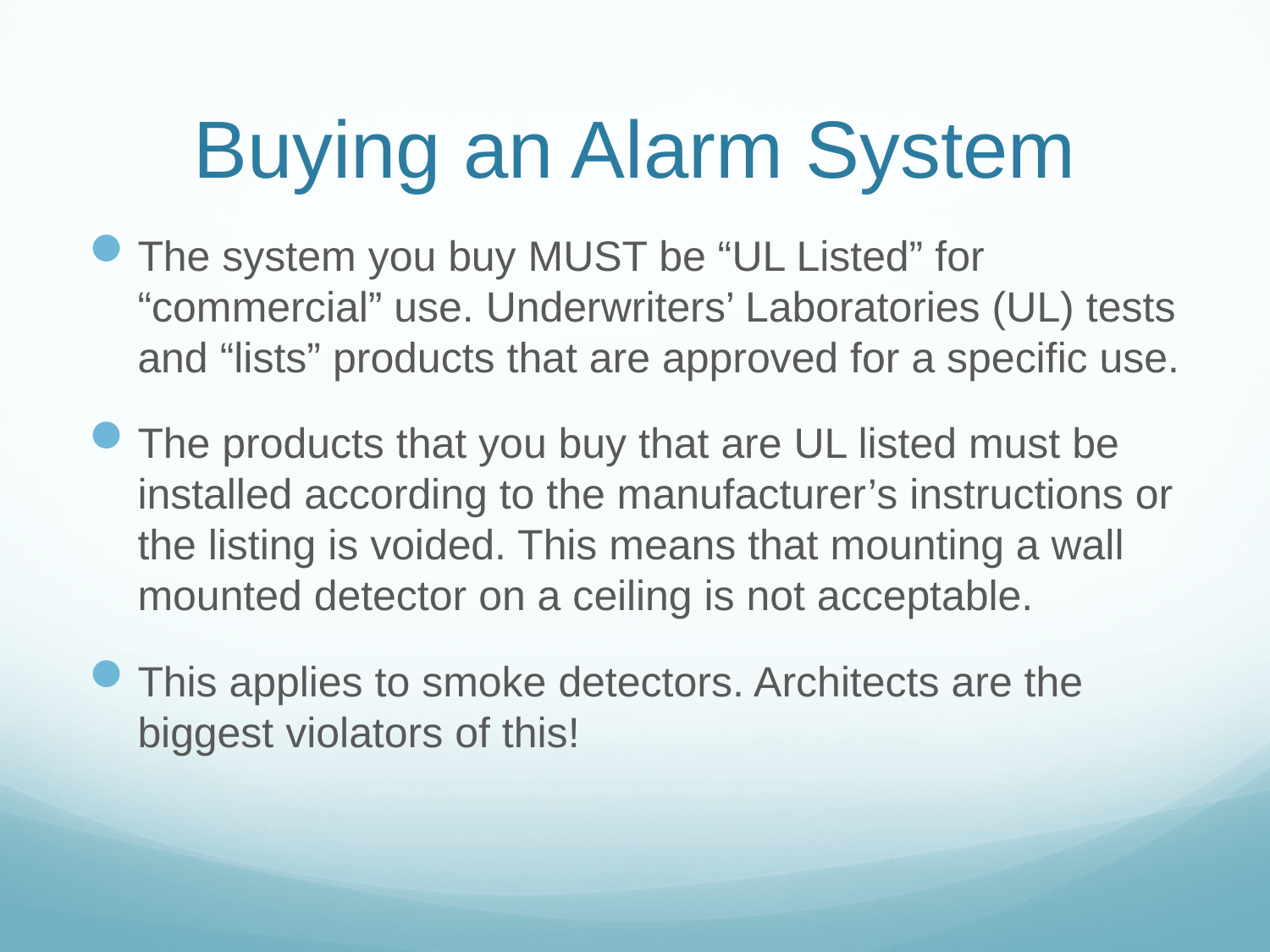

# Buying an Alarm System
The system you buy MUST be “UL Listed” for “commercial” use. Underwriters’ Laboratories (UL) tests and “lists” products that are approved for a specific use.
The products that you buy that are UL listed must be installed according to the manufacturer’s instructions or the listing is voided. This means that mounting a wall mounted detector on a ceiling is not acceptable.
This applies to smoke detectors. Architects are the biggest violators of this!